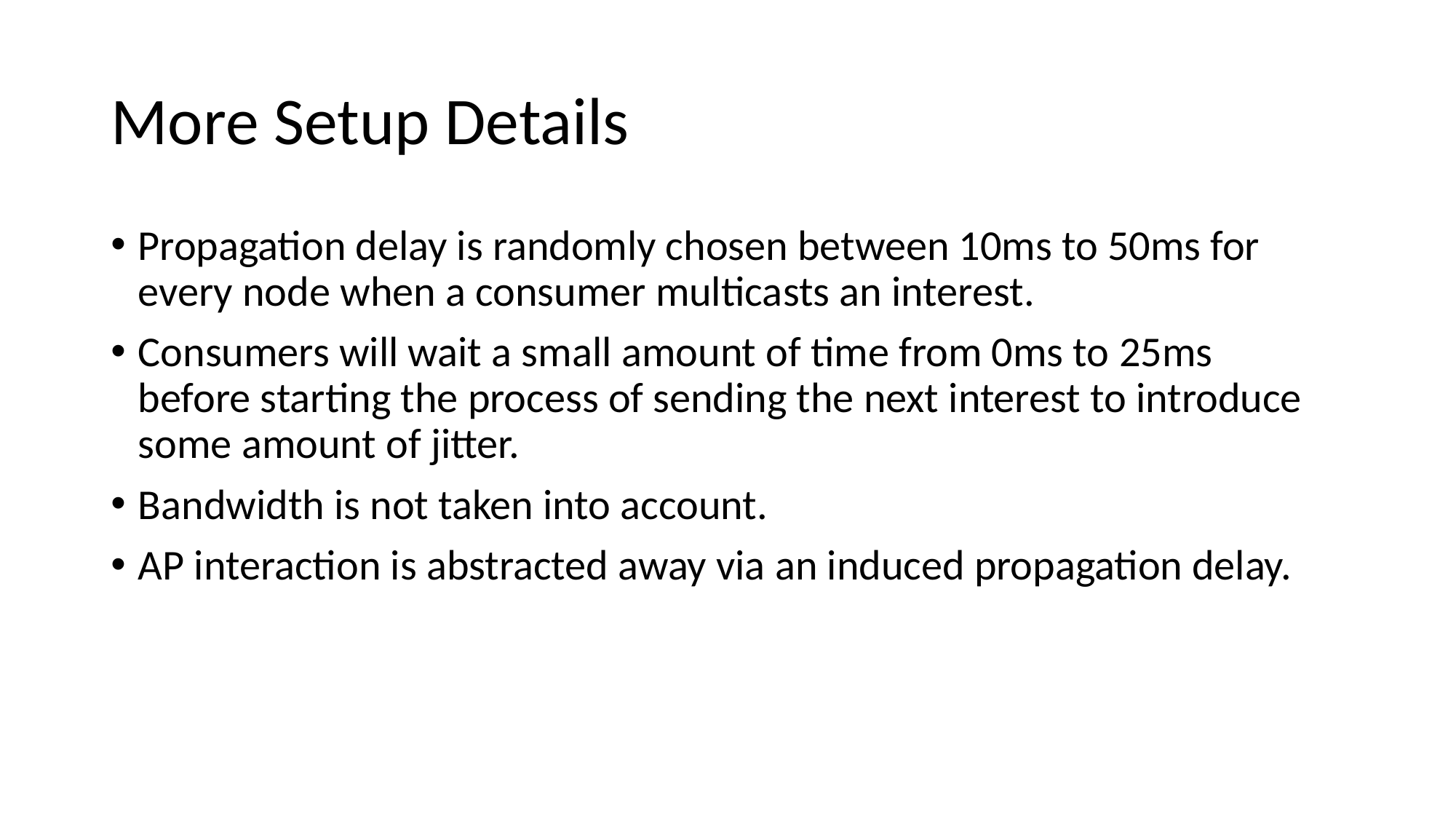

# More Setup Details
Propagation delay is randomly chosen between 10ms to 50ms for every node when a consumer multicasts an interest.
Consumers will wait a small amount of time from 0ms to 25ms before starting the process of sending the next interest to introduce some amount of jitter.
Bandwidth is not taken into account.
AP interaction is abstracted away via an induced propagation delay.